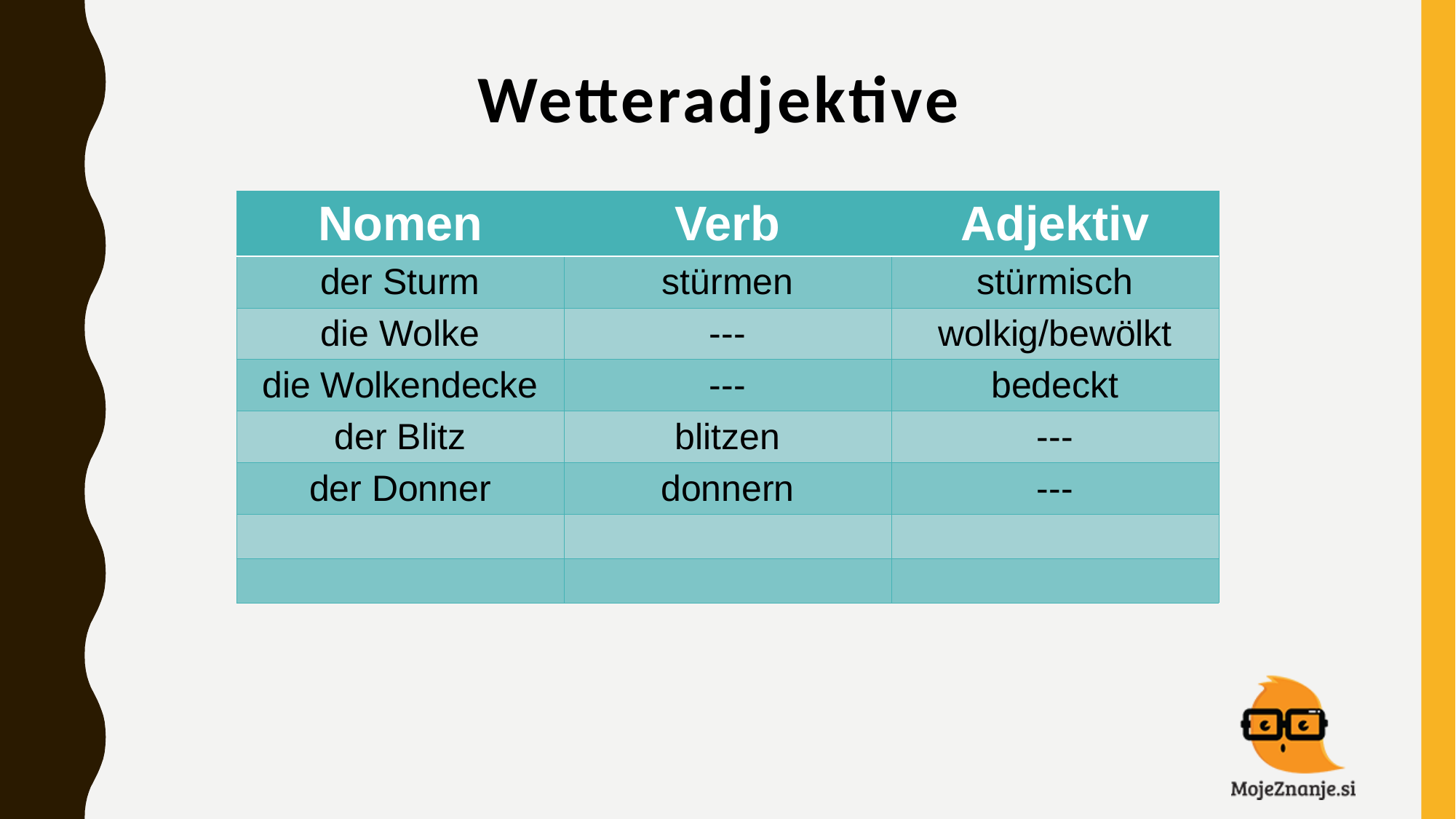

# Wetteradjektive
| Nomen | Verb | Adjektiv |
| --- | --- | --- |
| der Sturm | stürmen | stürmisch |
| die Wolke | --- | wolkig/bewölkt |
| die Wolkendecke | --- | bedeckt |
| der Blitz | blitzen | --- |
| der Donner | donnern | --- |
|  |  |  |
|  |  |  |